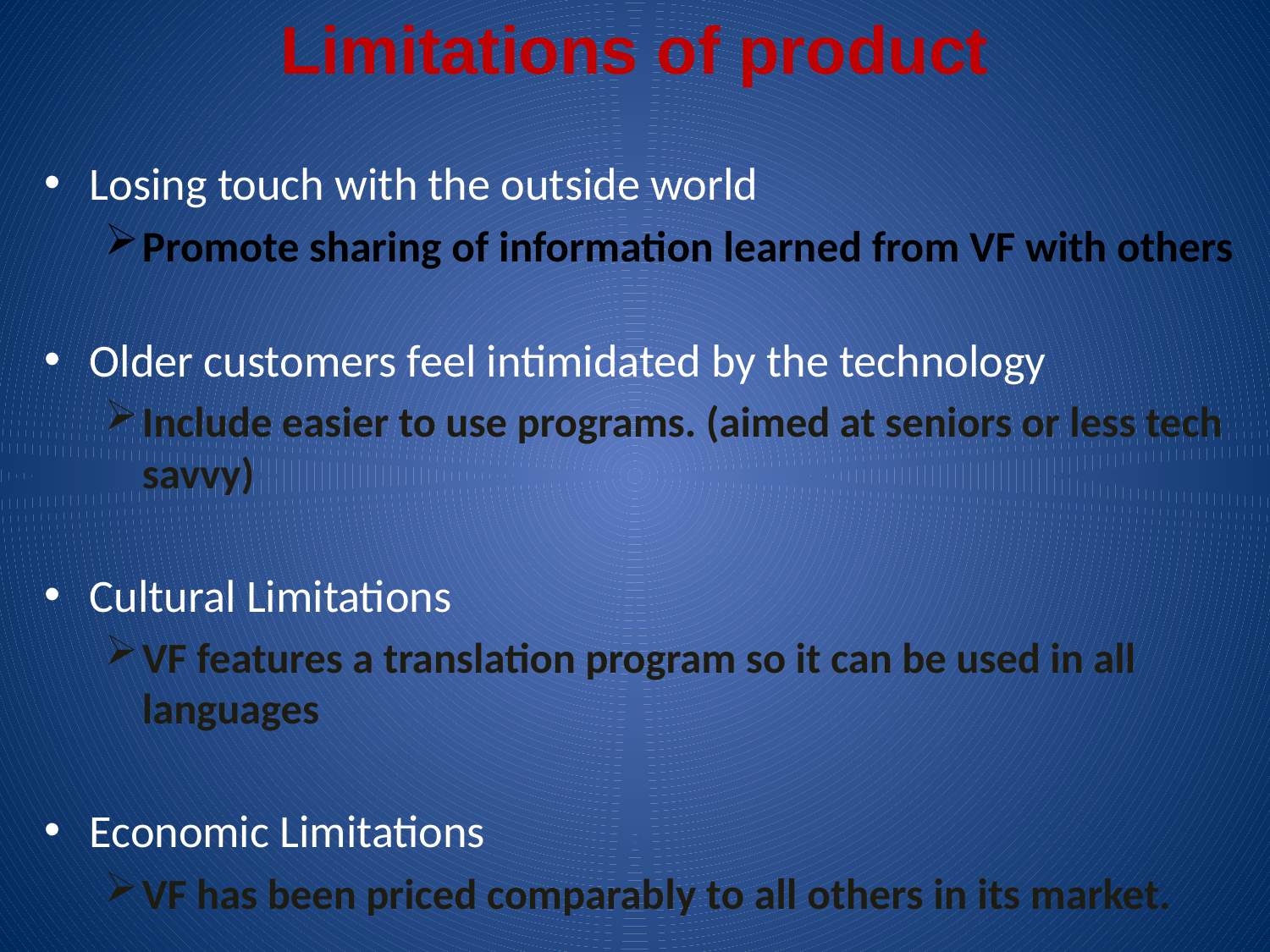

# Limitations of product
Losing touch with the outside world
Promote sharing of information learned from VF with others

Older customers feel intimidated by the technology
Include easier to use programs. (aimed at seniors or less tech savvy)

Cultural Limitations
VF features a translation program so it can be used in all languages

Economic Limitations
VF has been priced comparably to all others in its market.